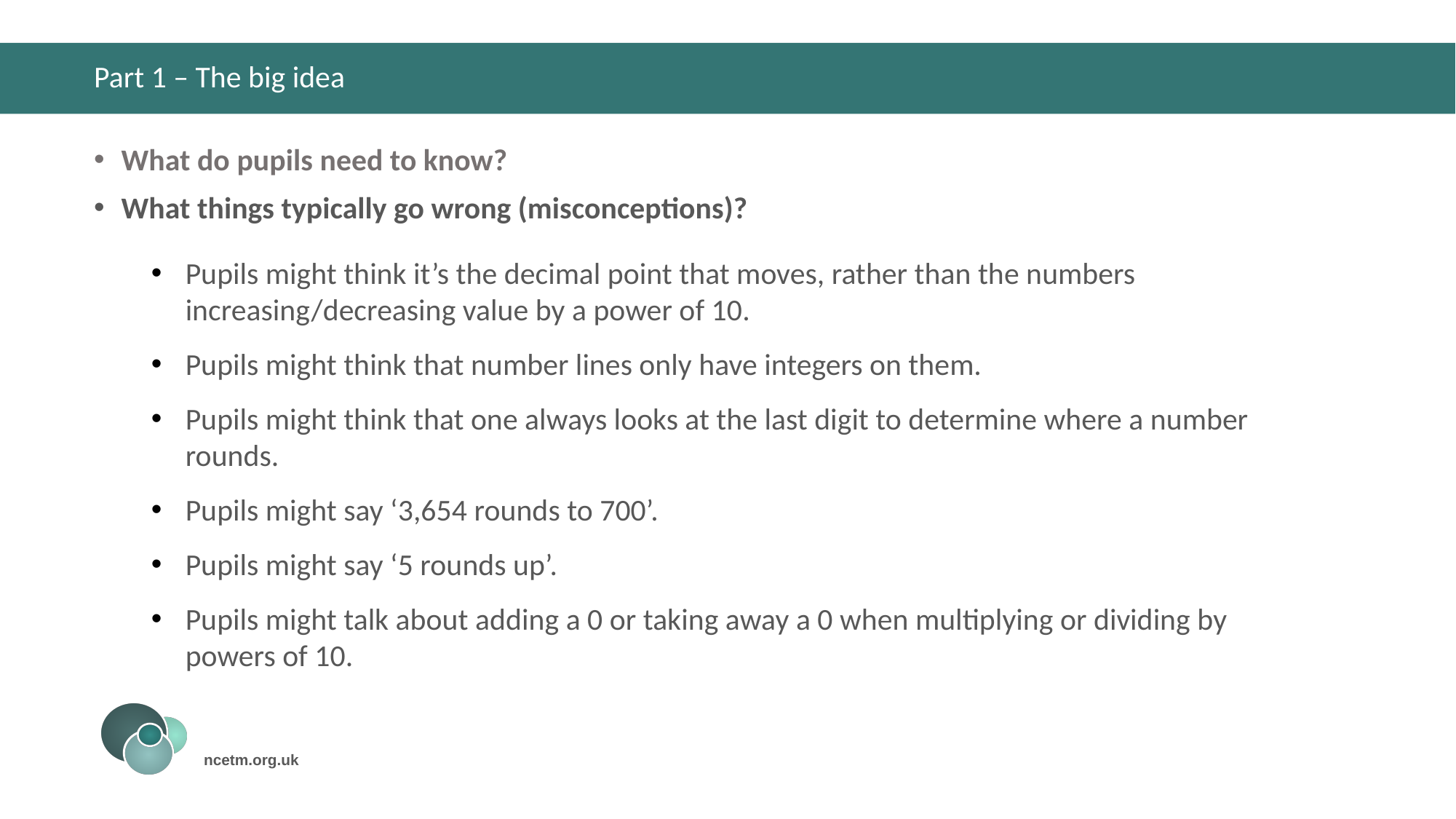

# Part 1 – The big idea
What do pupils need to know?
What things typically go wrong (misconceptions)?

Pupils might think it’s the decimal point that moves, rather than the numbers increasing/decreasing value by a power of 10.
Pupils might think that number lines only have integers on them.
Pupils might think that one always looks at the last digit to determine where a number rounds.
Pupils might say ‘3,654 rounds to 700’.
Pupils might say ‘5 rounds up’.
Pupils might talk about adding a 0 or taking away a 0 when multiplying or dividing by powers of 10.